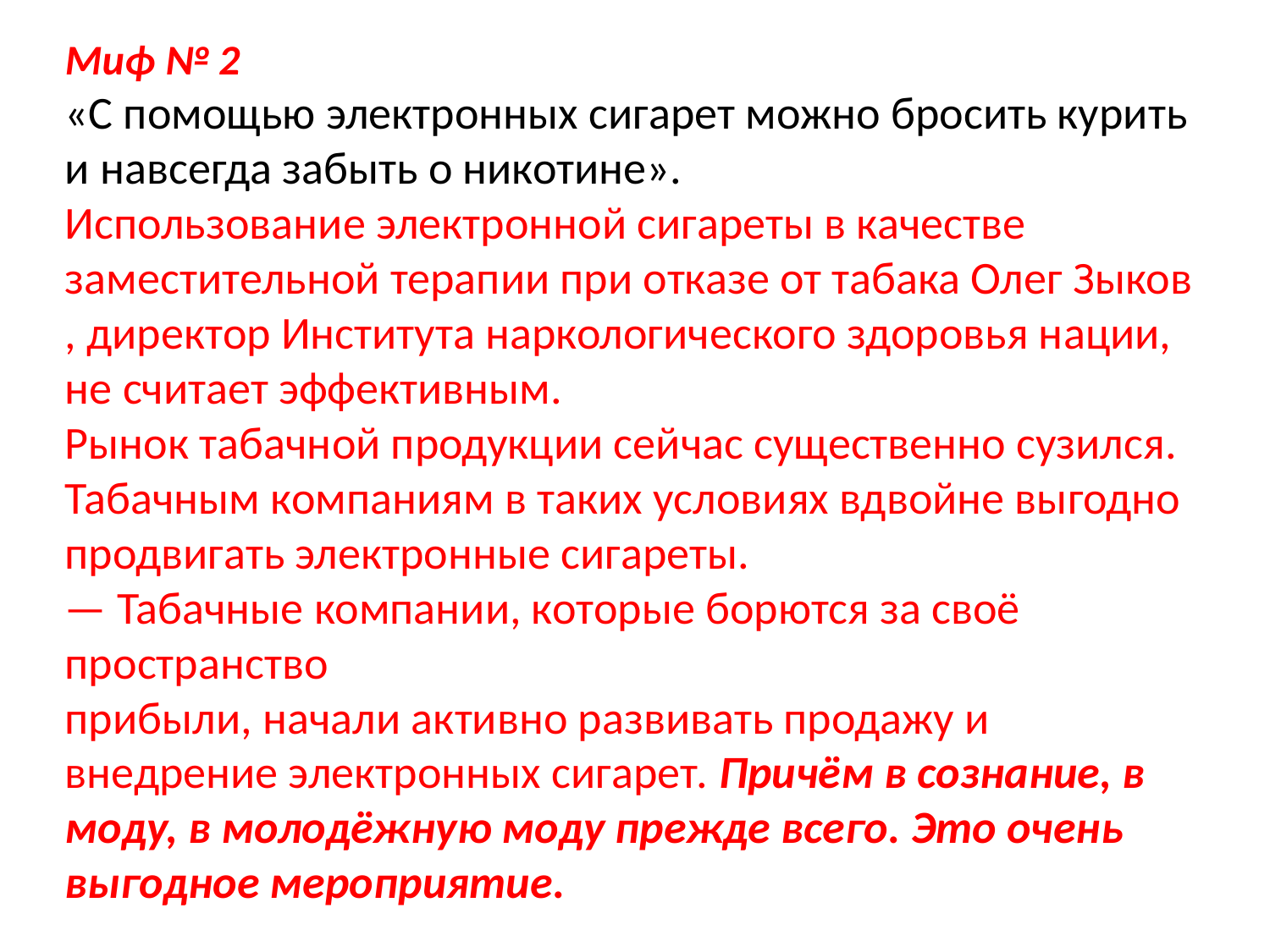

Миф № 2
«С помощью электронных сигарет можно бросить курить и навсегда забыть о никотине».
Использование электронной сигареты в качестве заместительной терапии при отказе от табака Олег Зыков , директор Института наркологического здоровья нации, не считает эффективным.
Рынок табачной продукции сейчас существенно сузился.
Табачным компаниям в таких условиях вдвойне выгодно
продвигать электронные сигареты.
— Табачные компании, которые борются за своё пространство
прибыли, начали активно развивать продажу и внедрение электронных сигарет. Причём в сознание, в моду, в молодёжную моду прежде всего. Это очень выгодное мероприятие.